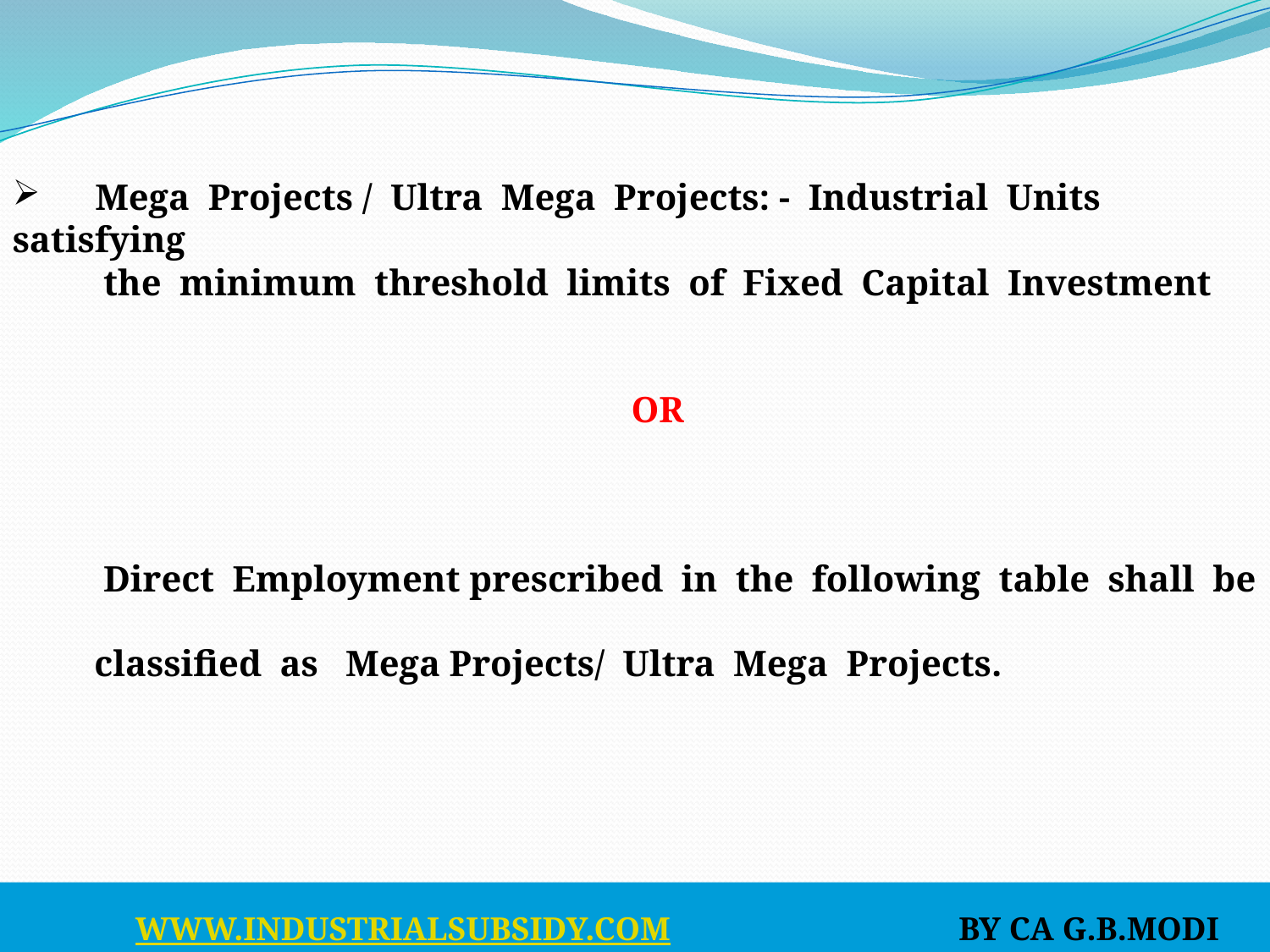

Mega  Projects /  Ultra  Mega  Projects: -  Industrial  Units  satisfying
          the  minimum  threshold  limits  of  Fixed  Capital  Investment

                                                                    OR

          Direct  Employment prescribed  in  the  following  table  shall  be
         classified  as   Mega Projects/  Ultra  Mega  Projects.
 WWW.INDUSTRIALSUBSIDY.COM                                   BY CA G.B.MODI